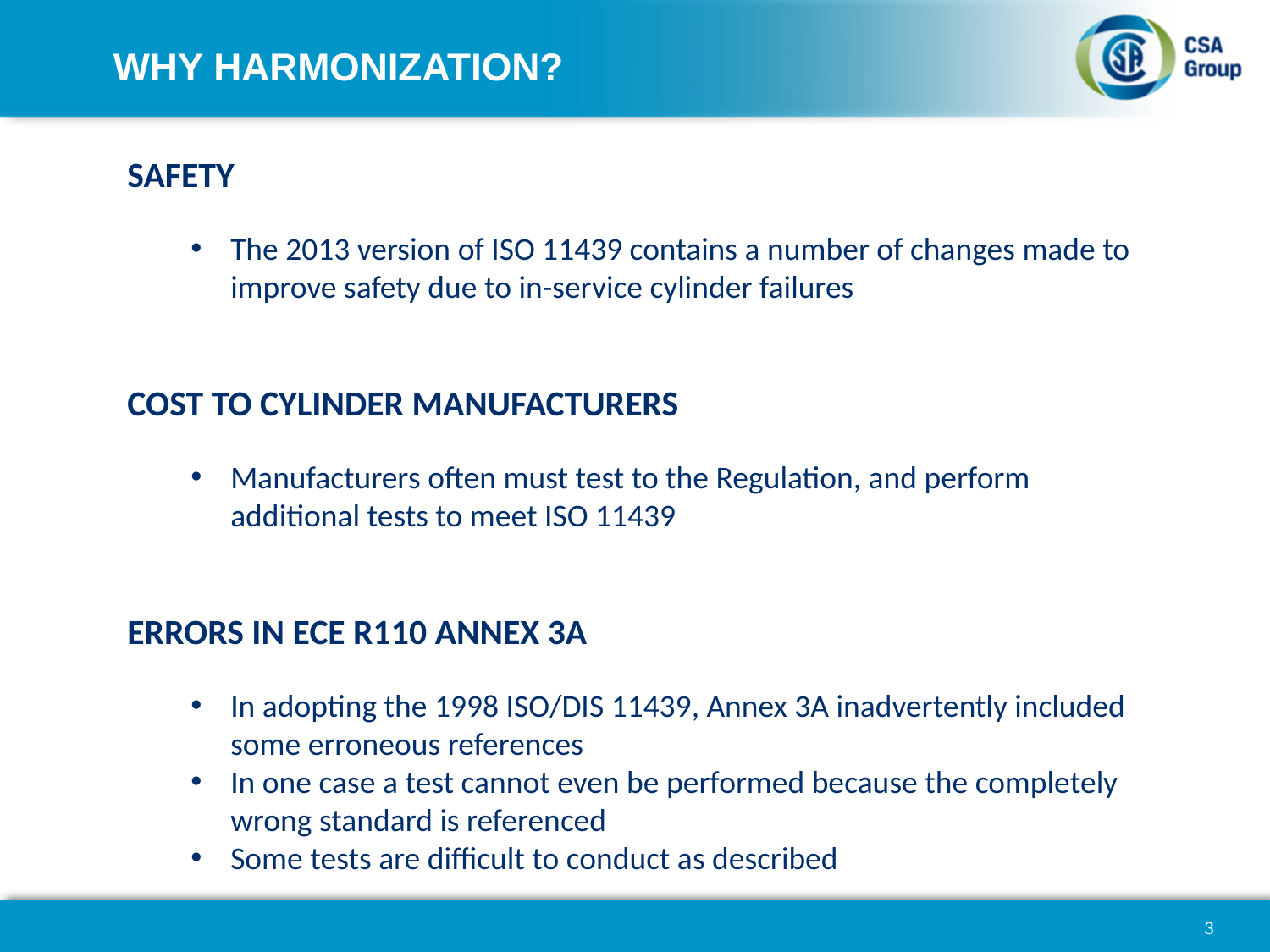

# WHY HARMONIZATION?
SAFETY

The 2013 version of ISO 11439 contains a number of changes made to improve safety due to in-service cylinder failures

COST TO CYLINDER MANUFACTURERS

Manufacturers often must test to the Regulation, and perform additional tests to meet ISO 11439

ERRORS IN ECE R110 ANNEX 3A

In adopting the 1998 ISO/DIS 11439, Annex 3A inadvertently included some erroneous references
In one case a test cannot even be performed because the completely wrong standard is referenced
Some tests are difficult to conduct as described

3